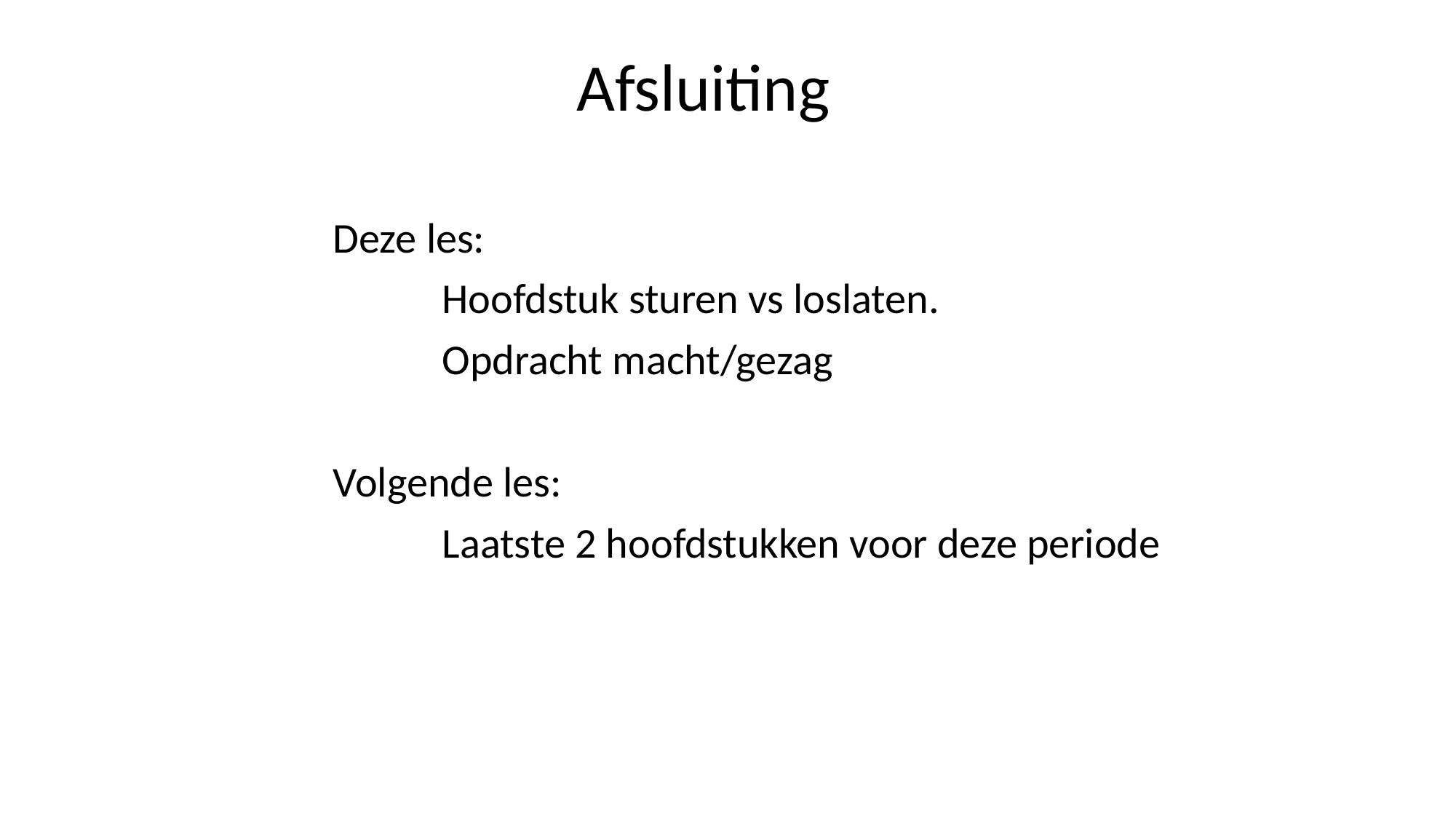

# Afsluiting
Deze les:
	Hoofdstuk sturen vs loslaten.
	Opdracht macht/gezag

Volgende les:
	Laatste 2 hoofdstukken voor deze periode